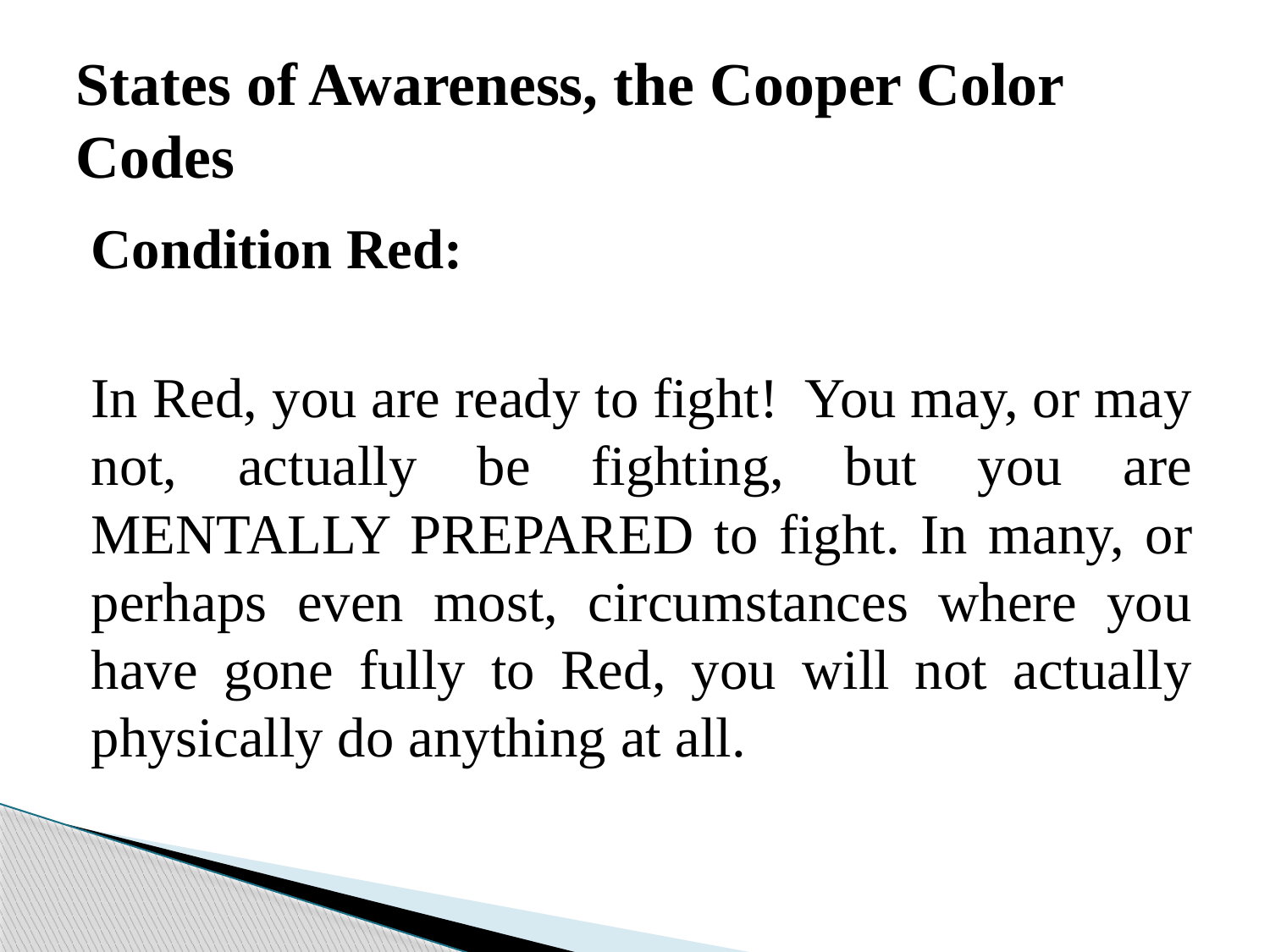

# States of Awareness, the Cooper Color Codes
Condition Red:

In Red, you are ready to fight!  You may, or may not, actually be fighting, but you are MENTALLY PREPARED to fight. In many, or perhaps even most, circumstances where you have gone fully to Red, you will not actually physically do anything at all.